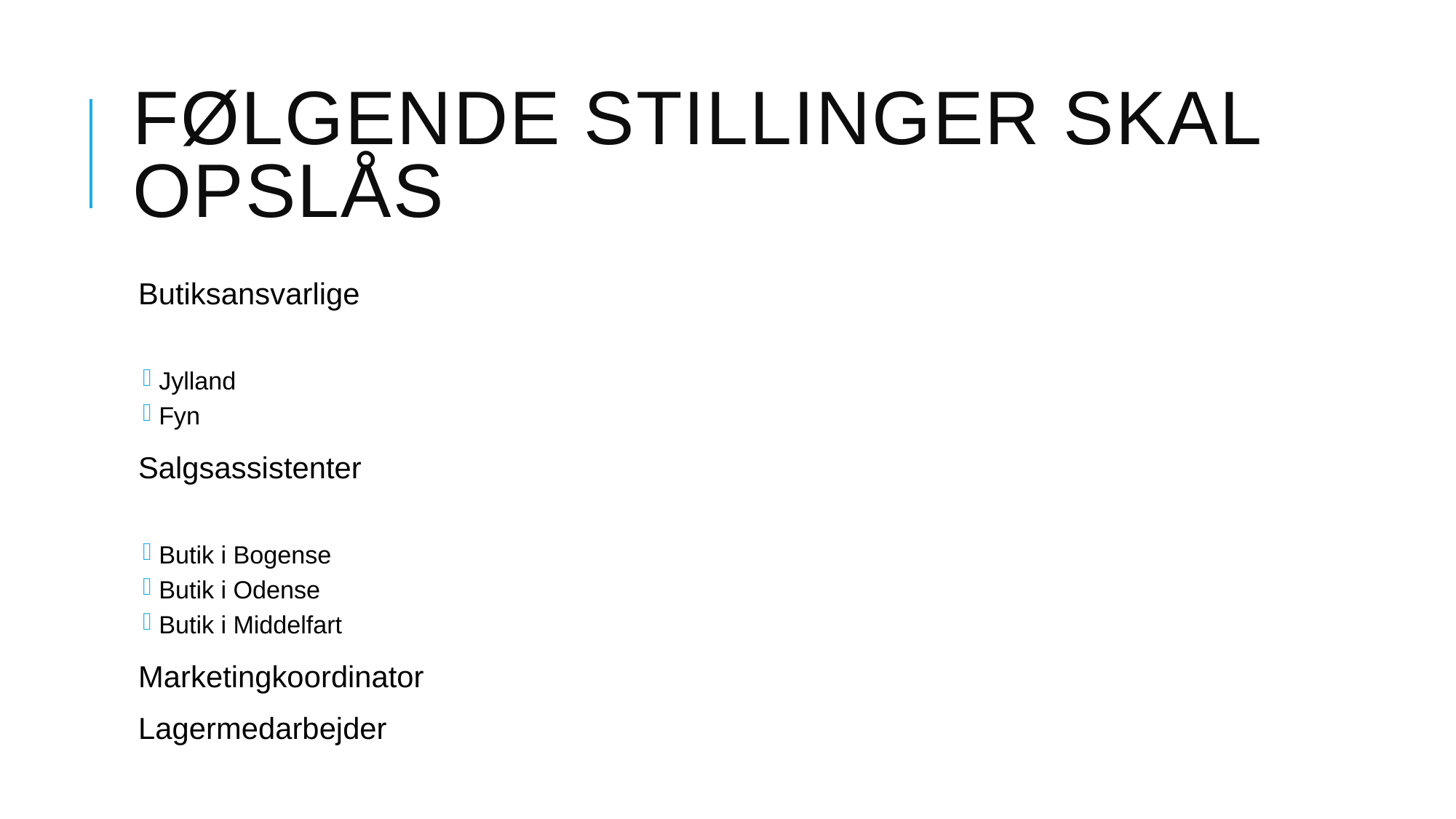

# Følgende stillinger skal opslås
Butiksansvarlige

Jylland
Fyn
Salgsassistenter

Butik i Bogense
Butik i Odense
Butik i Middelfart
Marketingkoordinator
Lagermedarbejder